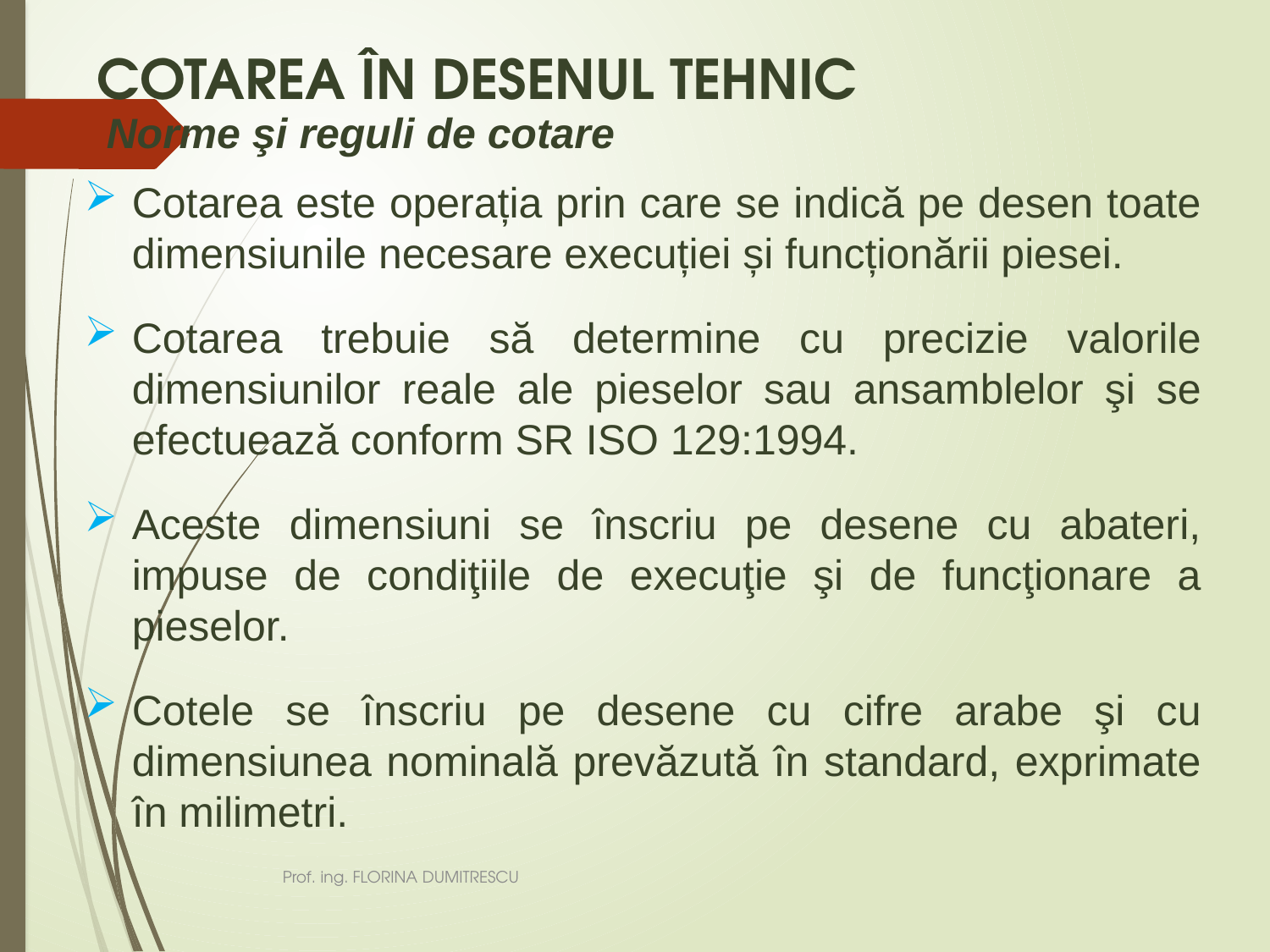

# COTAREA ÎN DESENUL TEHNIC
	   Norme şi reguli de cotare
Cotarea este operația prin care se indică pe desen toate dimensiunile necesare execuției și funcționării piesei.

Cotarea trebuie să determine cu precizie valorile dimensiunilor reale ale pieselor sau ansamblelor şi se efectuează conform SR ISO 129:1994.

Aceste dimensiuni se înscriu pe desene cu abateri, impuse de condiţiile de execuţie şi de funcţionare a pieselor.

Cotele se înscriu pe desene cu cifre arabe şi cu dimensiunea nominală prevăzută în standard, exprimate în milimetri.
Prof. ing. FLORINA DUMITRESCU